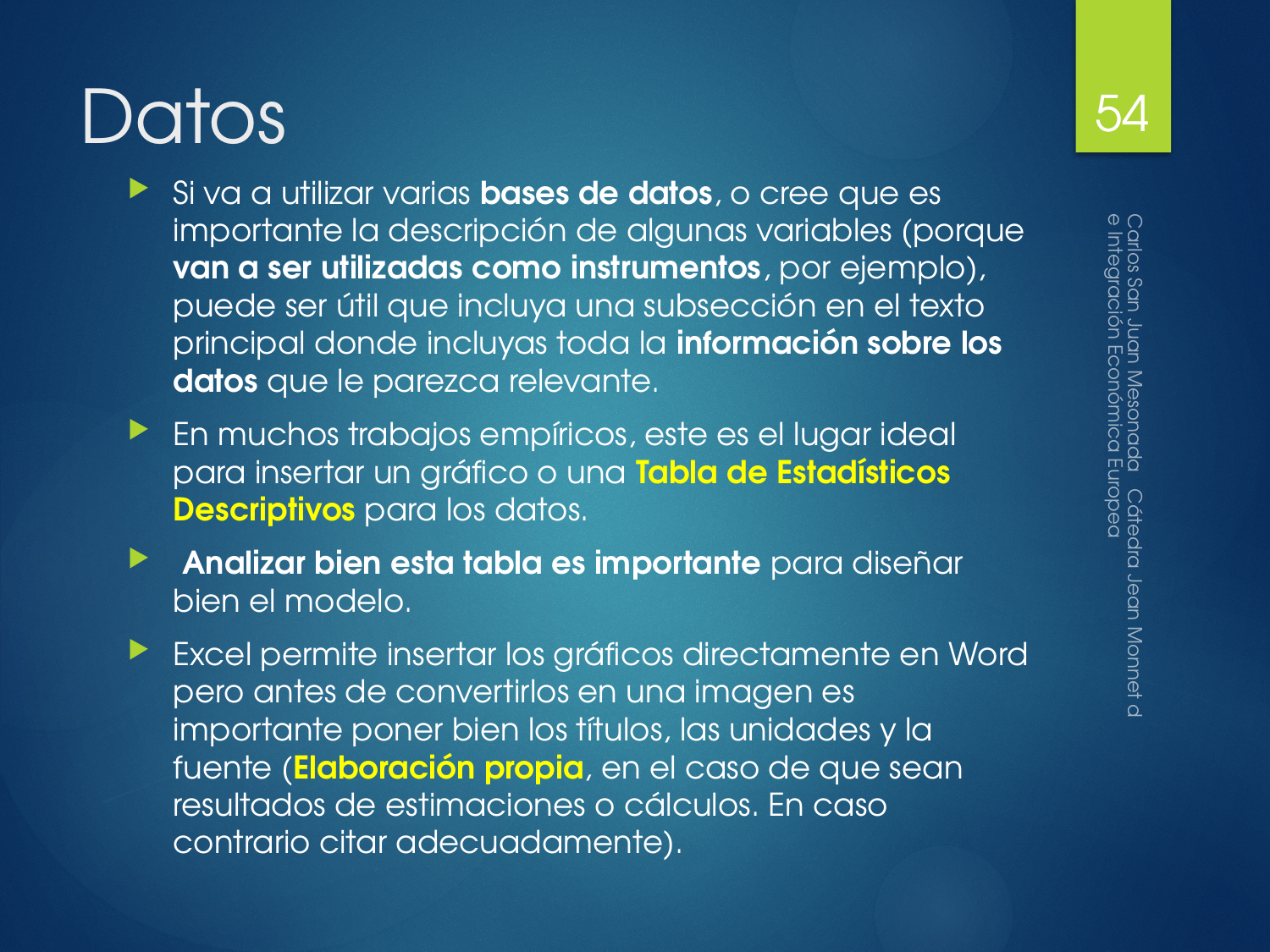

54
# Datos
Si va a utilizar varias bases de datos, o cree que es importante la descripción de algunas variables (porque van a ser utilizadas como instrumentos, por ejemplo), puede ser útil que incluya una subsección en el texto principal donde incluyas toda la información sobre los datos que le parezca relevante.
En muchos trabajos empíricos, este es el lugar ideal para insertar un gráfico o una Tabla de Estadísticos Descriptivos para los datos.
 Analizar bien esta tabla es importante para diseñar bien el modelo.
Excel permite insertar los gráficos directamente en Word pero antes de convertirlos en una imagen es importante poner bien los títulos, las unidades y la fuente (Elaboración propia, en el caso de que sean resultados de estimaciones o cálculos. En caso contrario citar adecuadamente).
Carlos San Juan Mesonada   Cátedra Jean Monnet de Integración Económica Europea